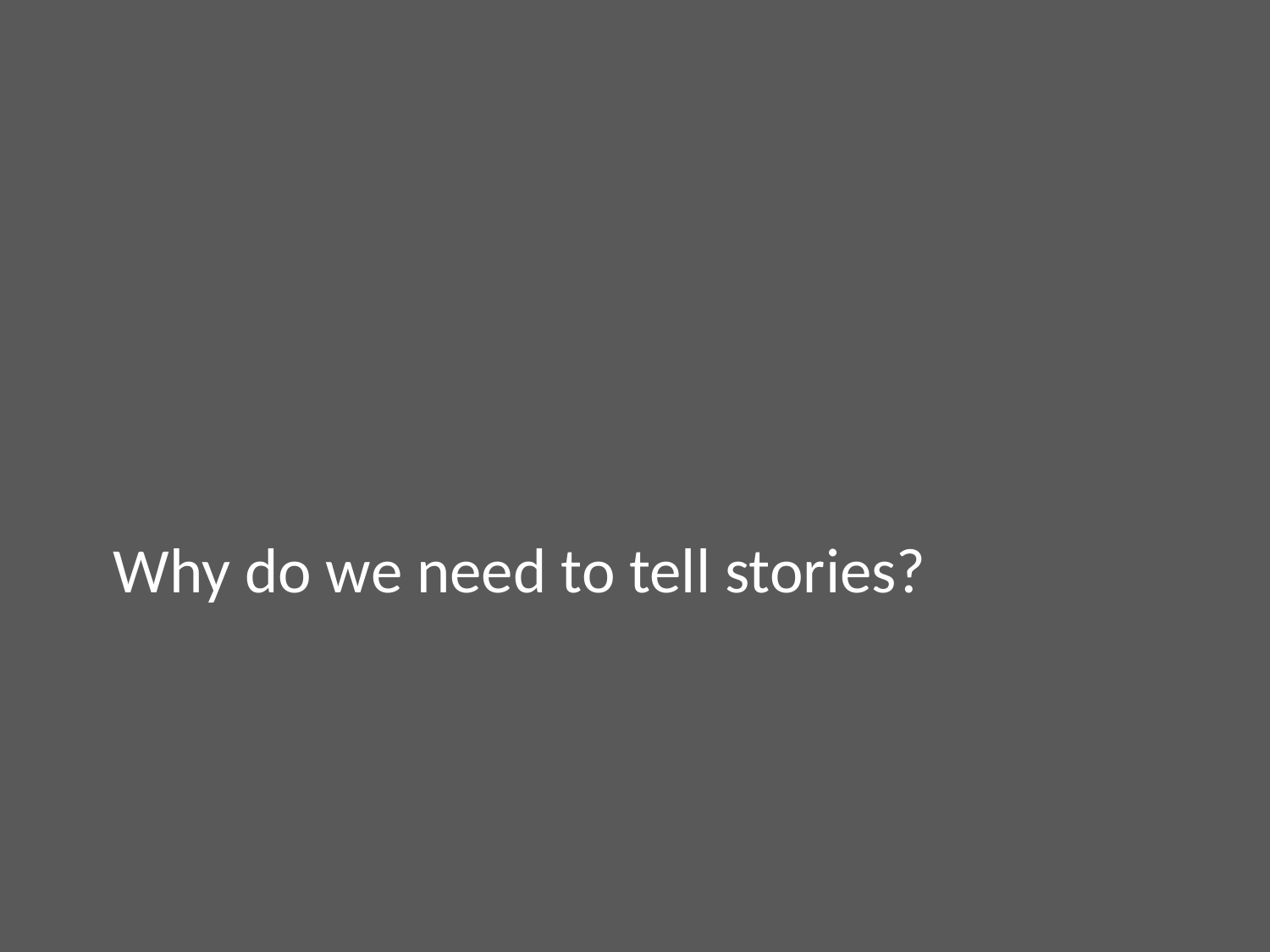

Why do we need to tell stories?